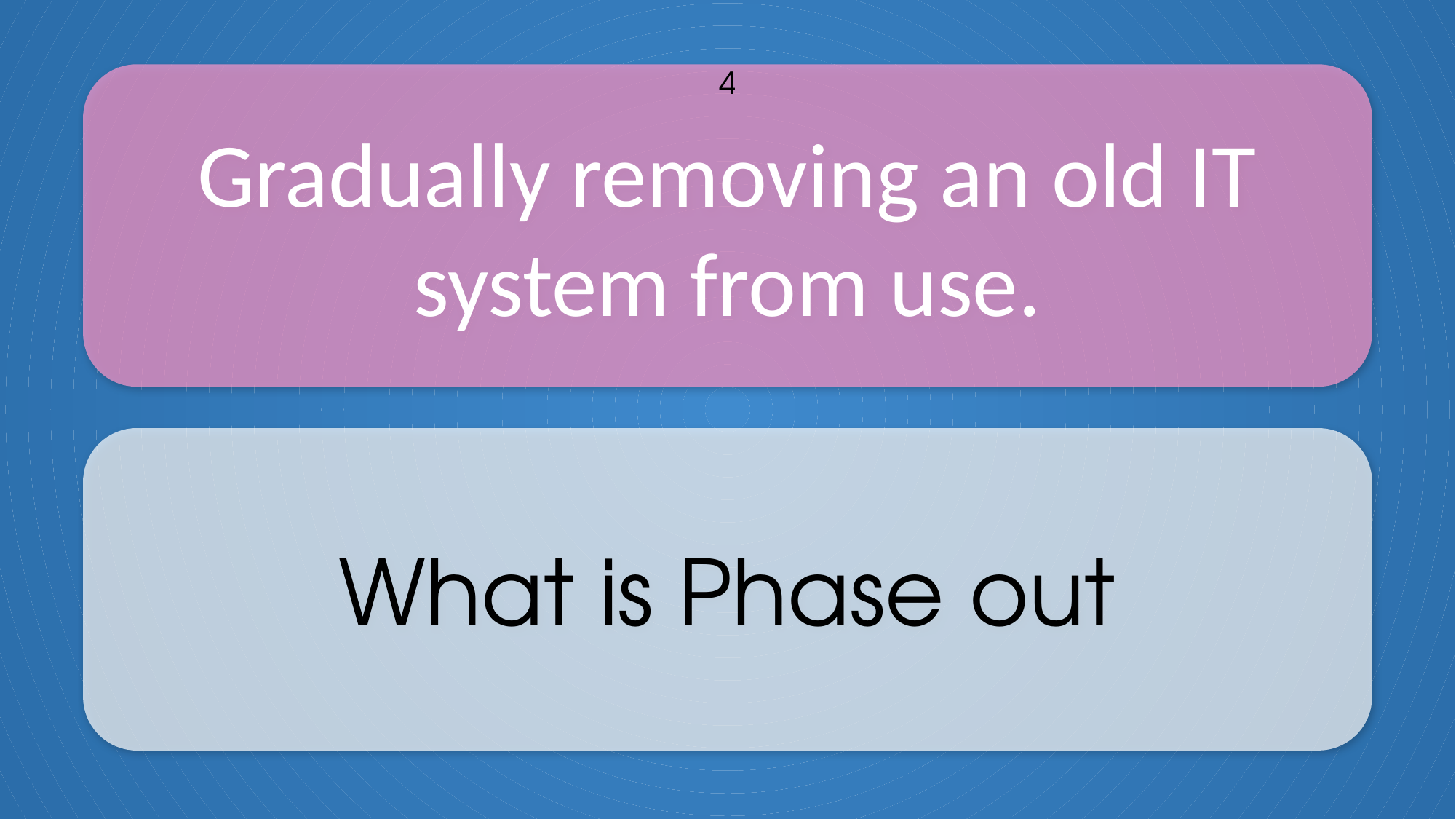

Gradually removing an old IT system from use.
4
What is Phase out